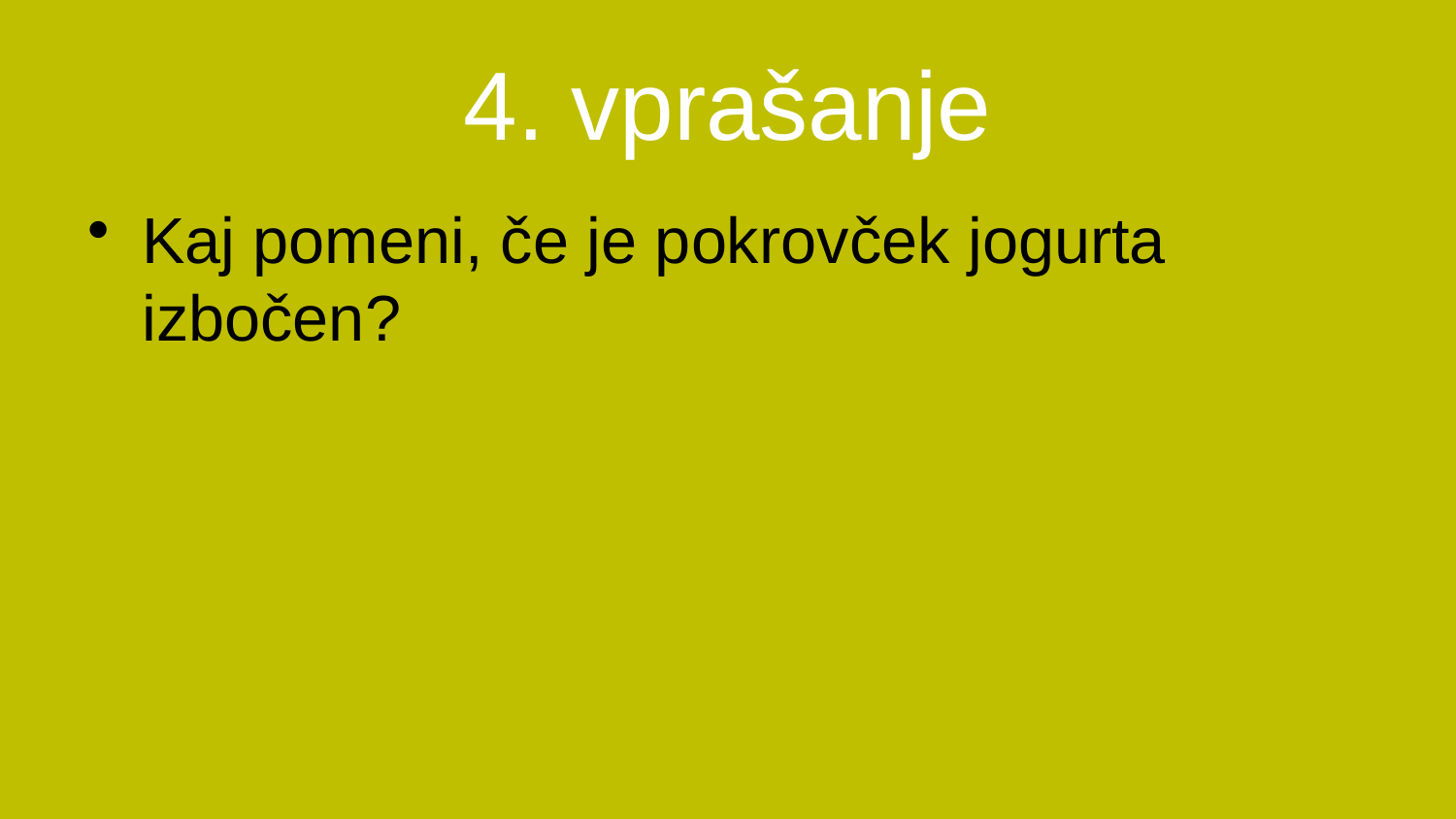

# 4. vprašanje
Kaj pomeni, če je pokrovček jogurta izbočen?